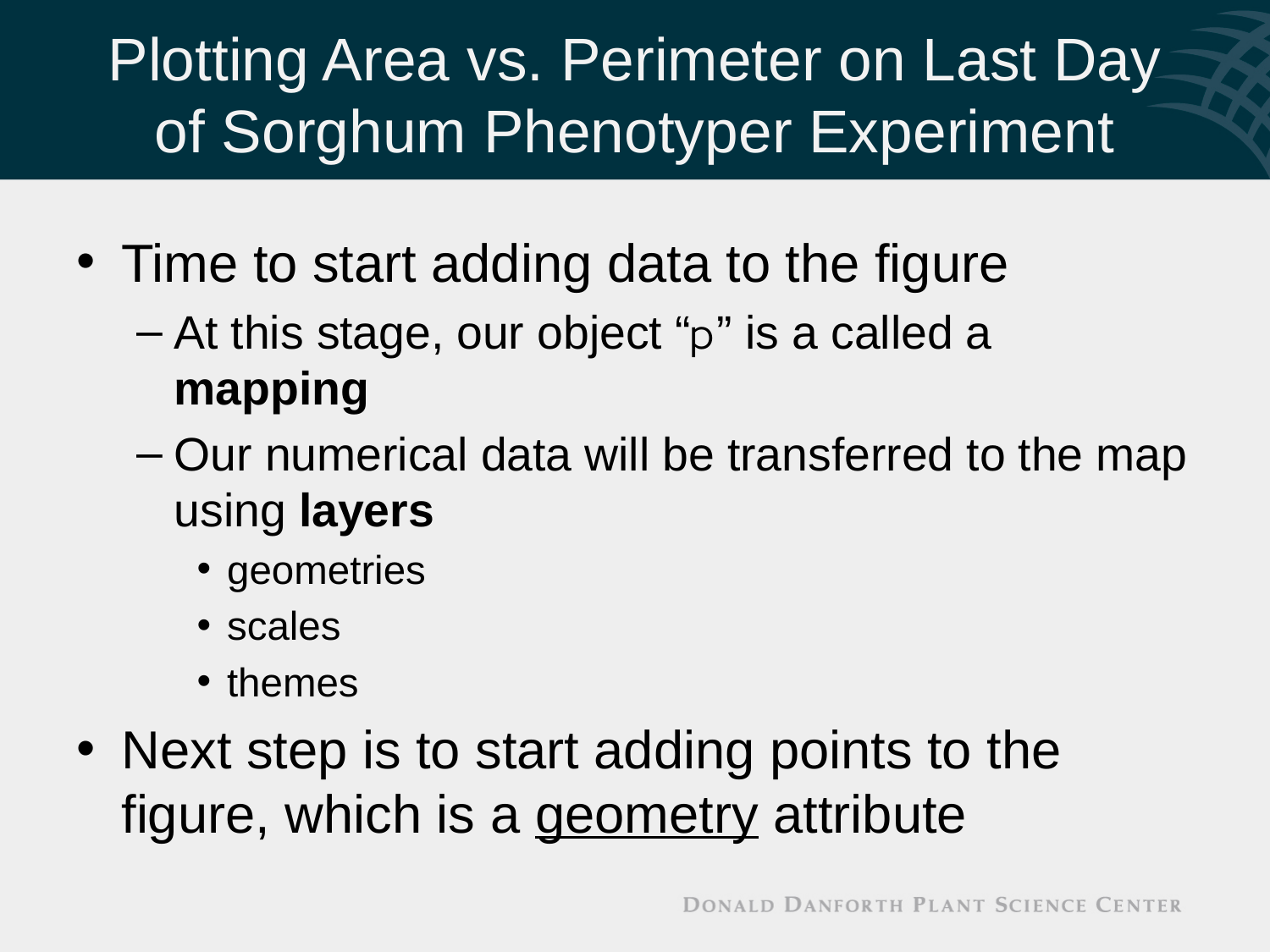

# Plotting Area vs. Perimeter on Last Day of Sorghum Phenotyper Experiment
Time to start adding data to the figure
At this stage, our object “p” is a called a mapping
Our numerical data will be transferred to the map using layers
geometries
scales
themes
Next step is to start adding points to the figure, which is a geometry attribute